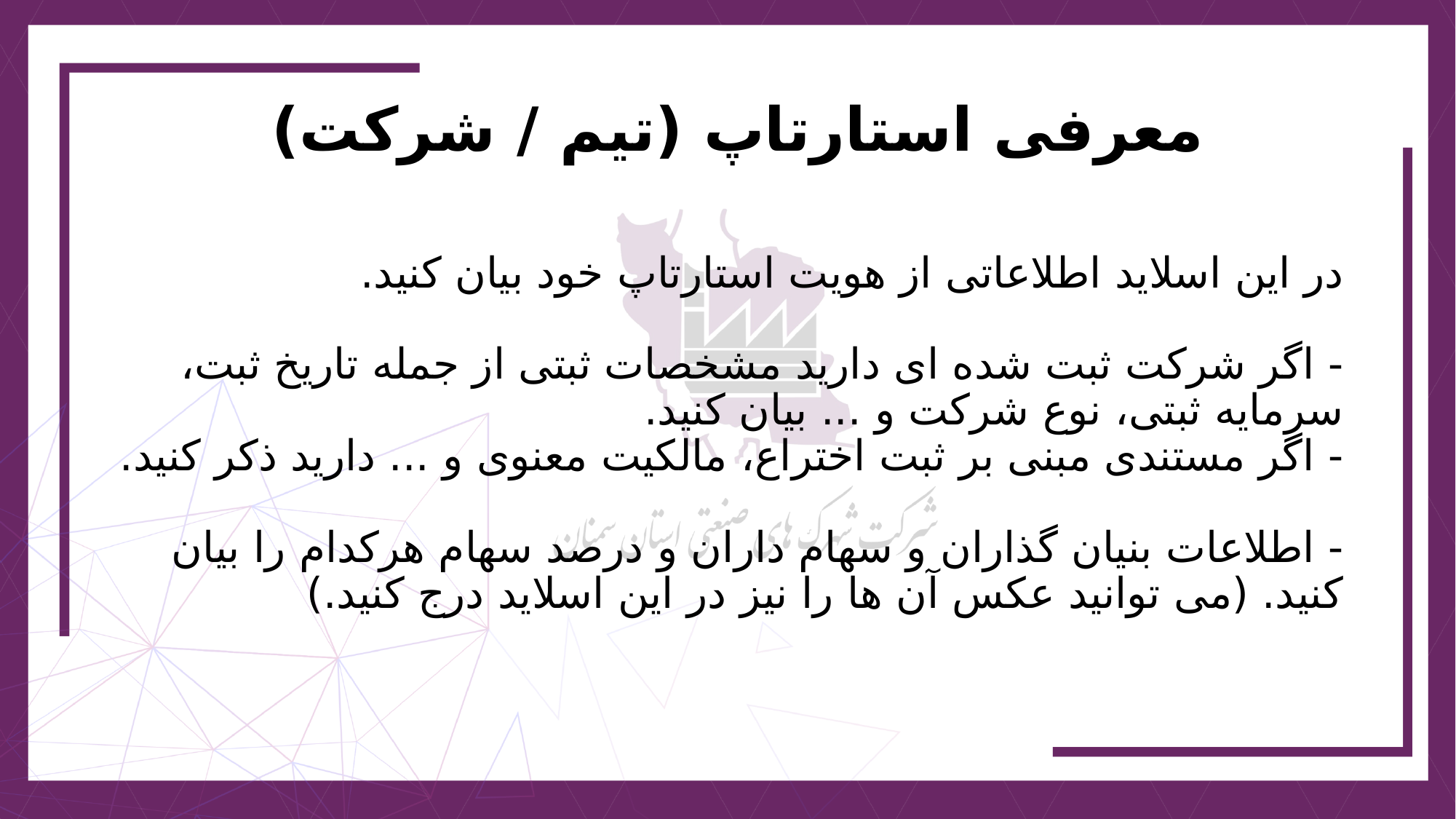

معرفی استارتاپ (تيم / شرکت)
# در اين اسلايد اطلاعاتی از هويت استارتاپ خود بيان کنيد. - اگر شرکت ثبت شده ای داريد مشخصات ثبتی از جمله تاريخ ثبت، سرمايه ثبتی، نوع شرکت و ... بيان کنيد. - اگر مستندی مبنی بر ثبت اختراع، مالکيت معنوی و ... داريد ذکر کنيد. - اطلاعات بنيان گذاران و سهام داران و درصد سهام هرکدام را بيان کنيد. (می توانيد عکس آن ها را نيز در اين اسلايد درج کنيد.)